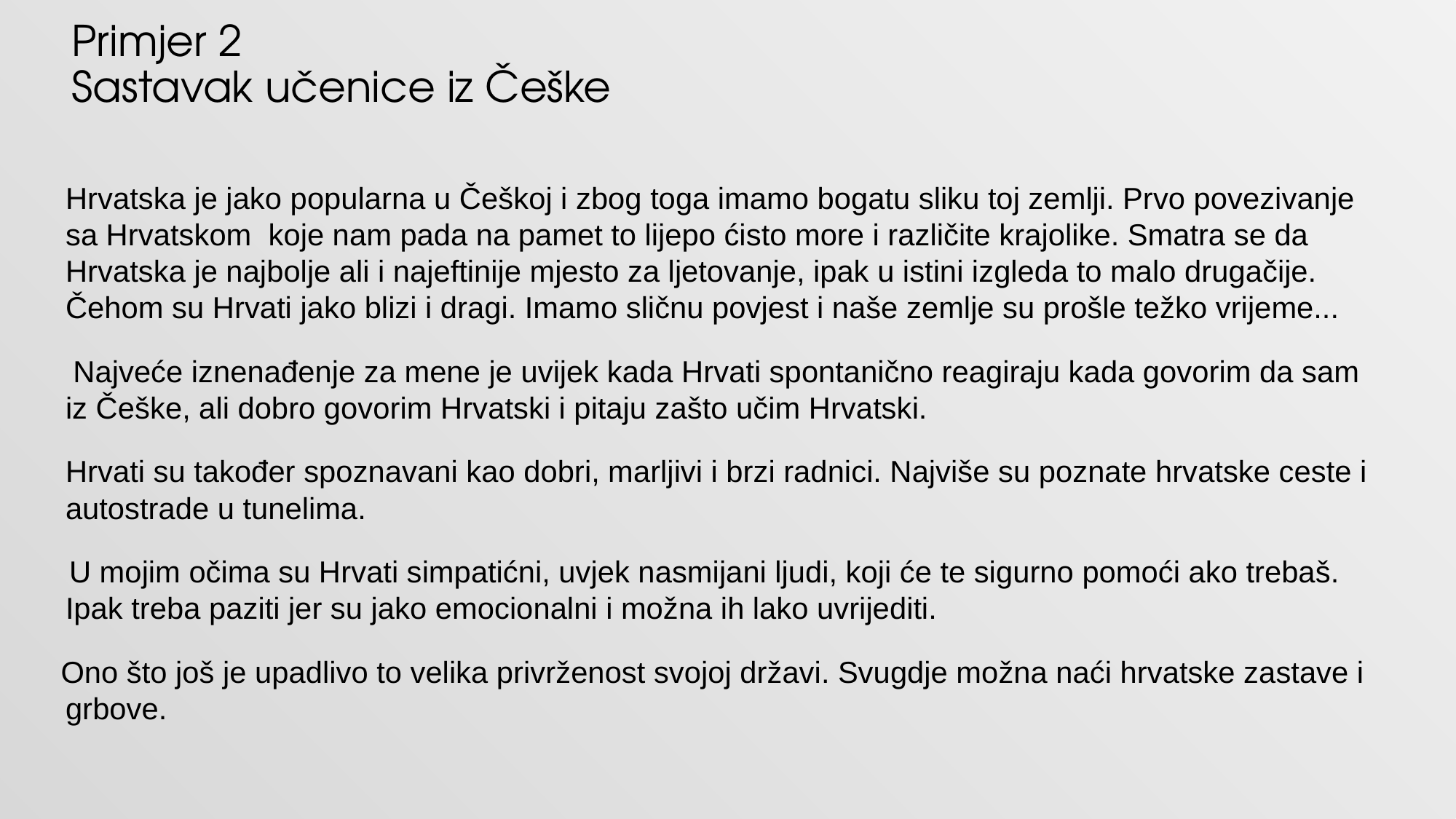

# Primjer 2 Sastavak učenice iz Češke
	Hrvatska je jako popularna u Češkoj i zbog toga imamo bogatu sliku toj zemlji. Prvo povezivanje sa Hrvatskom  koje nam pada na pamet to lijepo ćisto more i različite krajolike. Smatra se da Hrvatska je najbolje ali i najeftinije mjesto za ljetovanje, ipak u istini izgleda to malo drugačije. Čehom su Hrvati jako blizi i dragi. Imamo sličnu povjest i naše zemlje su prošle težko vrijeme...
      Najveće iznenađenje za mene je uvijek kada Hrvati spontanično reagiraju kada govorim da sam iz Češke, ali dobro govorim Hrvatski i pitaju zašto učim Hrvatski.
     Hrvati su također spoznavani kao dobri, marljivi i brzi radnici. Najviše su poznate hrvatske ceste i autostrade u tunelima.
     U mojim očima su Hrvati simpatićni, uvjek nasmijani ljudi, koji će te sigurno pomoći ako trebaš. Ipak treba paziti jer su jako emocionalni i možna ih lako uvrijediti.
    Ono što još je upadlivo to velika privrženost svojoj državi. Svugdje možna naći hrvatske zastave i grbove.